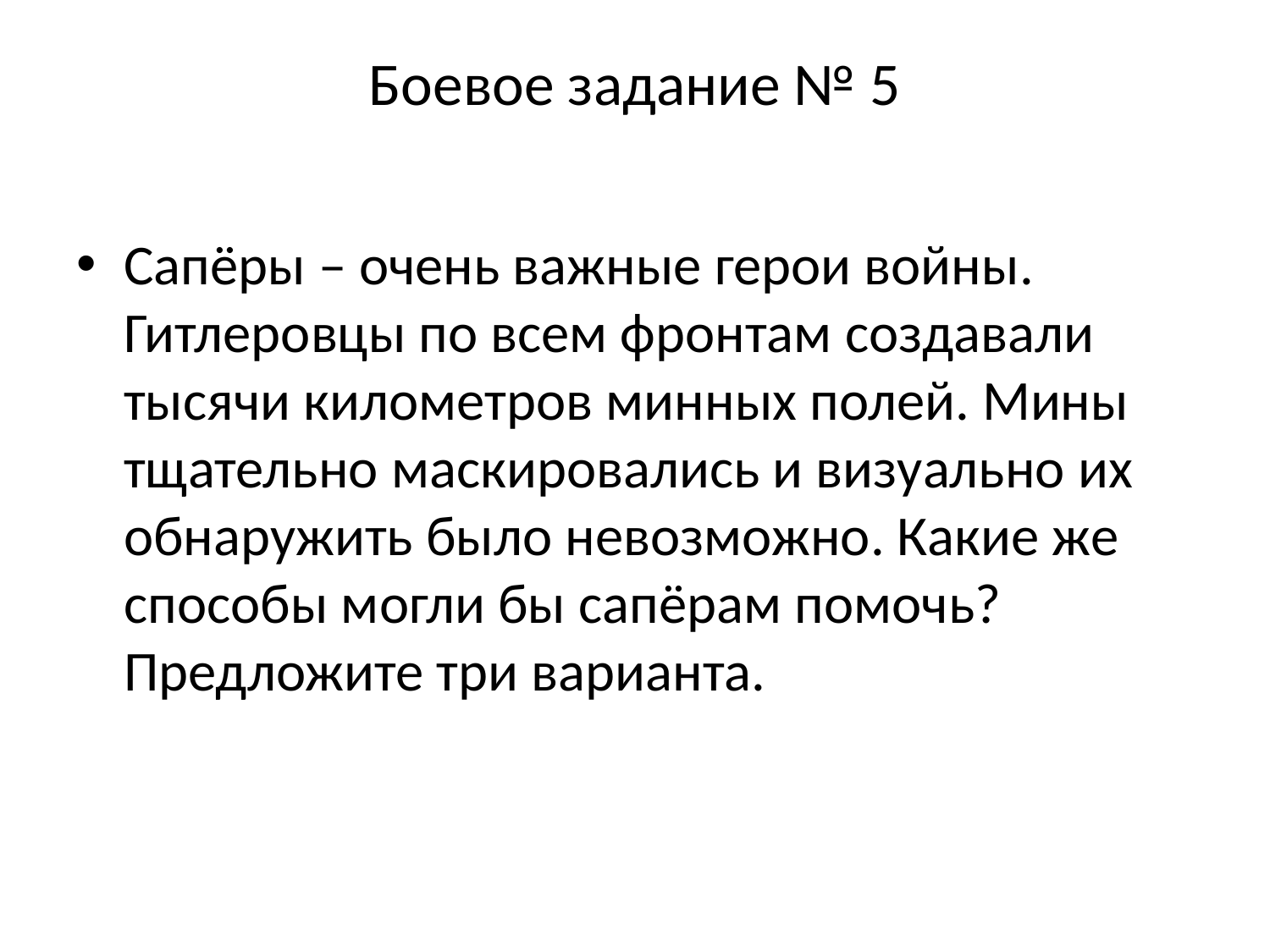

# Боевое задание № 5
Сапёры – очень важные герои войны. Гитлеровцы по всем фронтам создавали тысячи километров минных полей. Мины тщательно маскировались и визуально их обнаружить было невозможно. Какие же способы могли бы сапёрам помочь? Предложите три варианта.